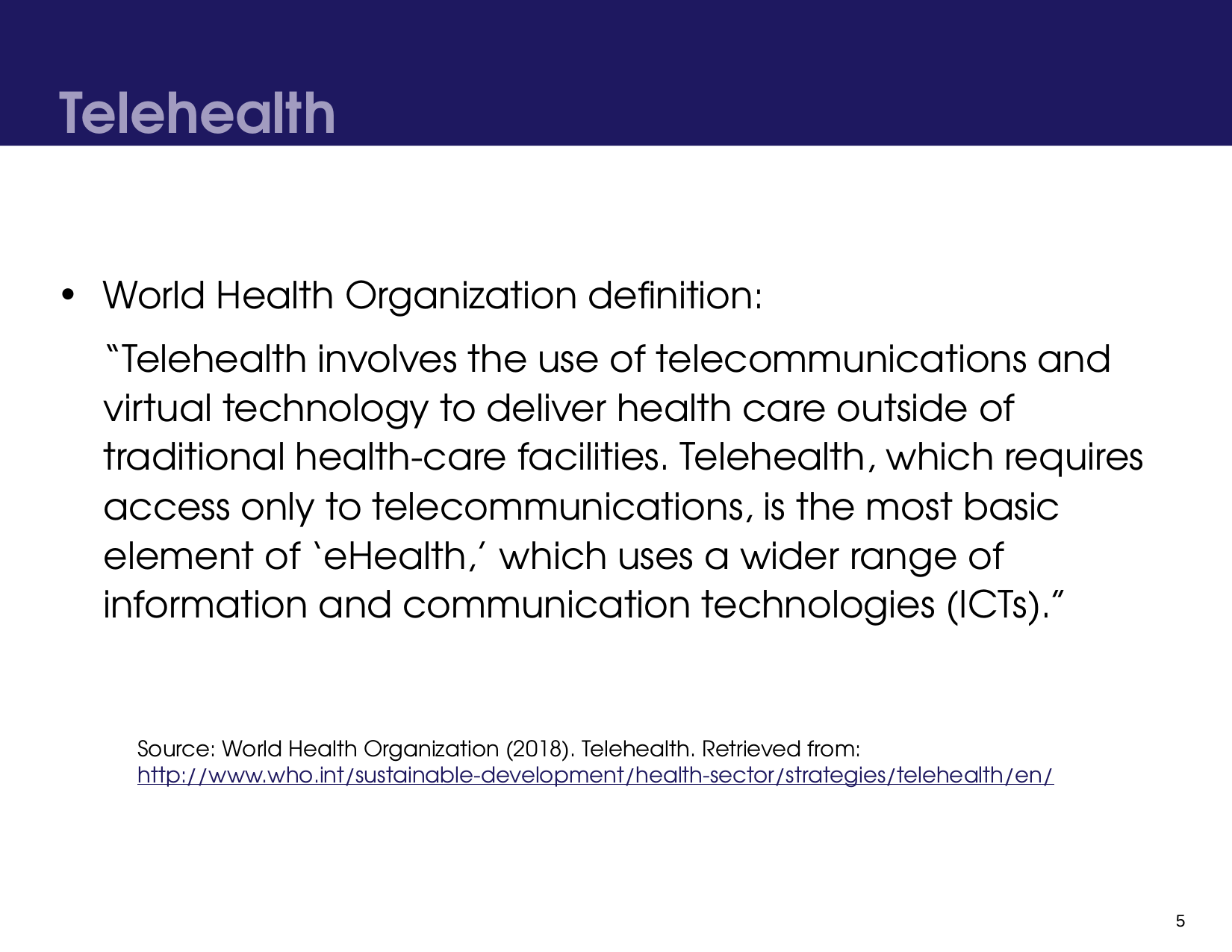

# Telehealth
World Health Organization definition:
“Telehealth involves the use of telecommunications and virtual technology to deliver health care outside of traditional health-care facilities. Telehealth, which requires access only to telecommunications, is the most basic element of ‘eHealth,’ which uses a wider range of information and communication technologies (ICTs).”

Source: World Health Organization (2018). Telehealth. Retrieved from: http://www.who.int/sustainable-development/health-sector/strategies/telehealth/en/
5